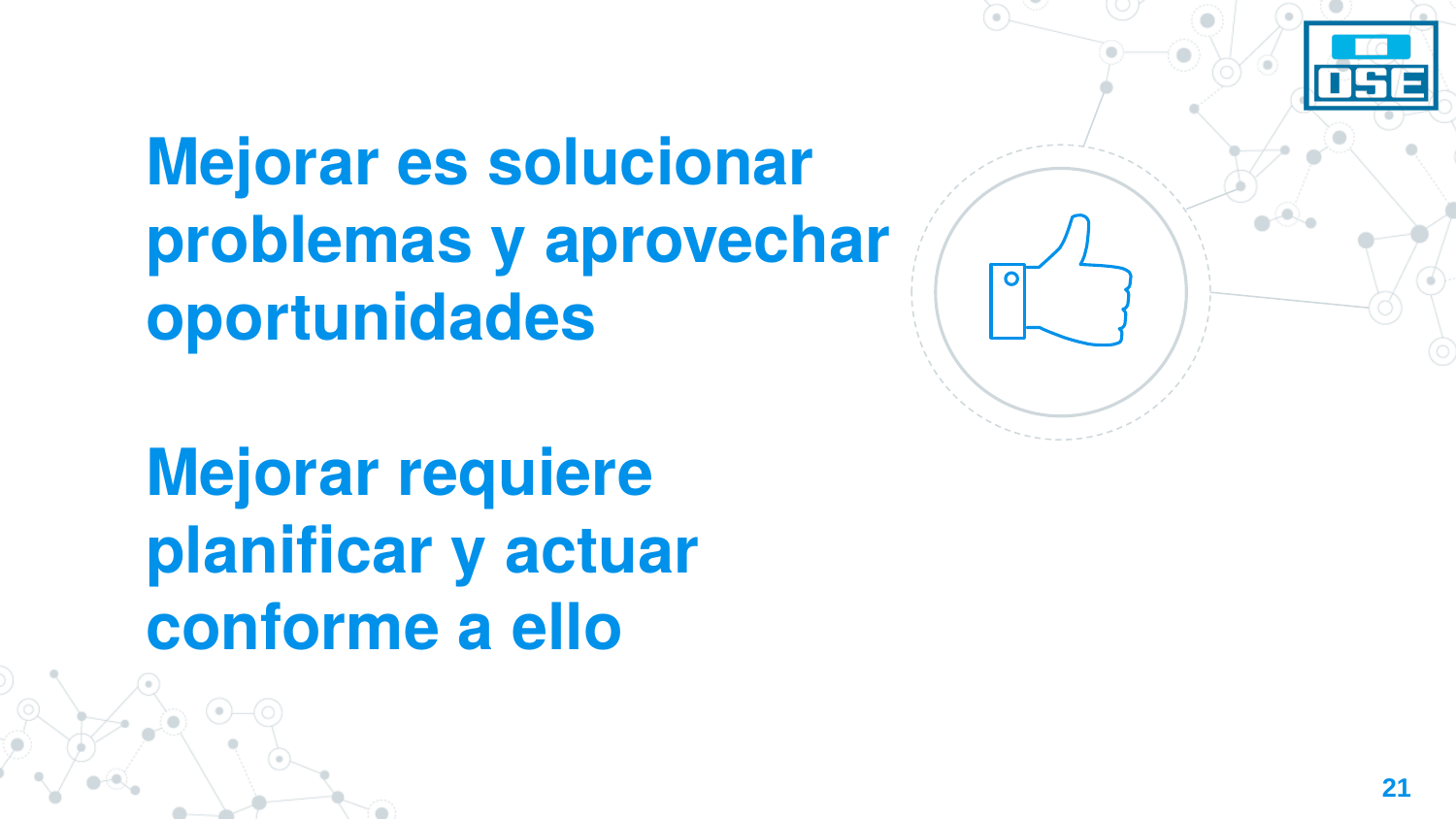

Mejorar es solucionar problemas y aprovechar oportunidades
Mejorar requiere planificar y actuar conforme a ello

21